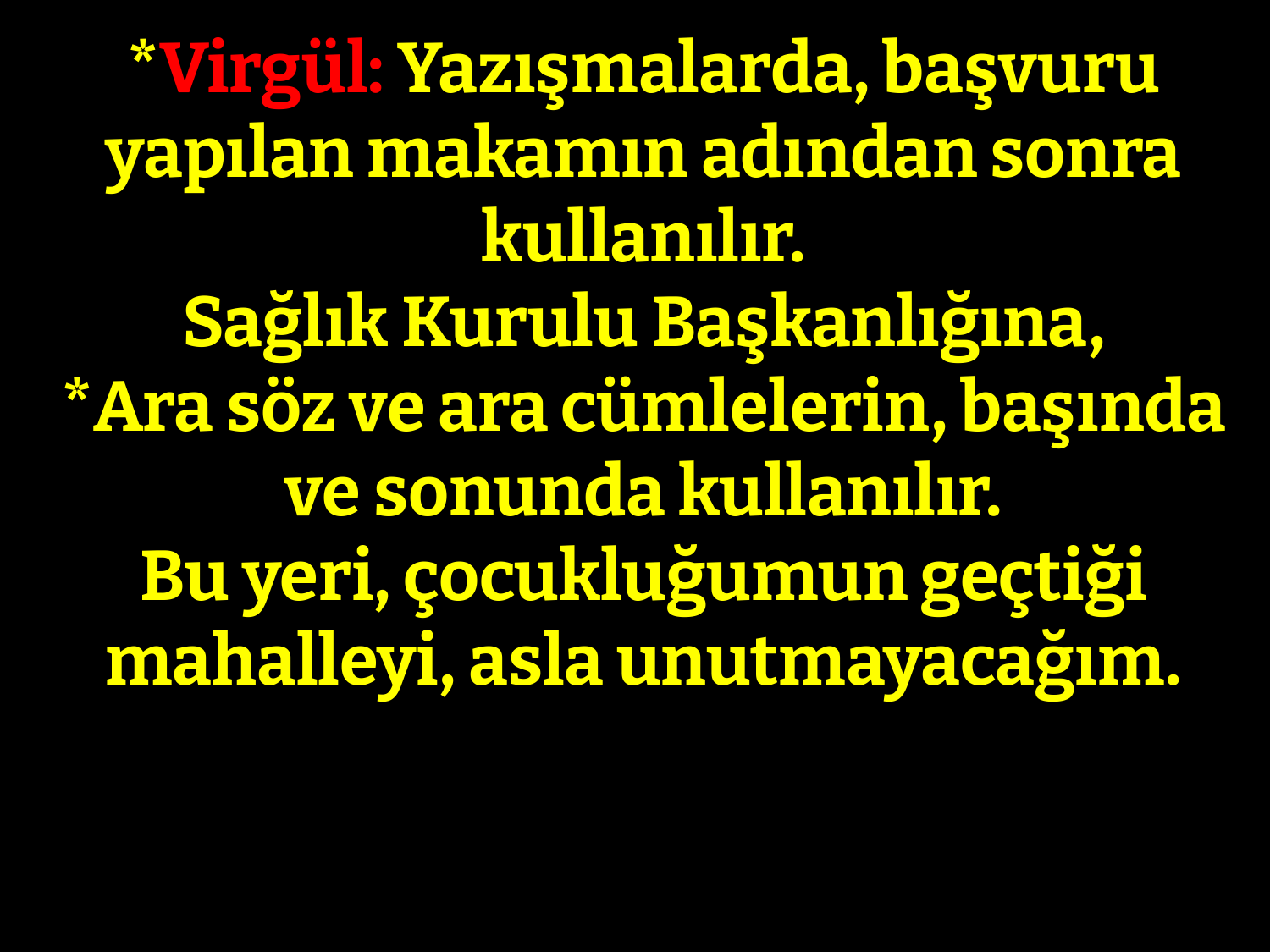

*Virgül: Yazışmalarda, başvuru yapılan makamın adından sonra kullanılır.
Sağlık Kurulu Başkanlığına,
*Ara söz ve ara cümlelerin, başında ve sonunda kullanılır.
Bu yeri, çocukluğumun geçtiği mahalleyi, asla unutmayacağım.
#